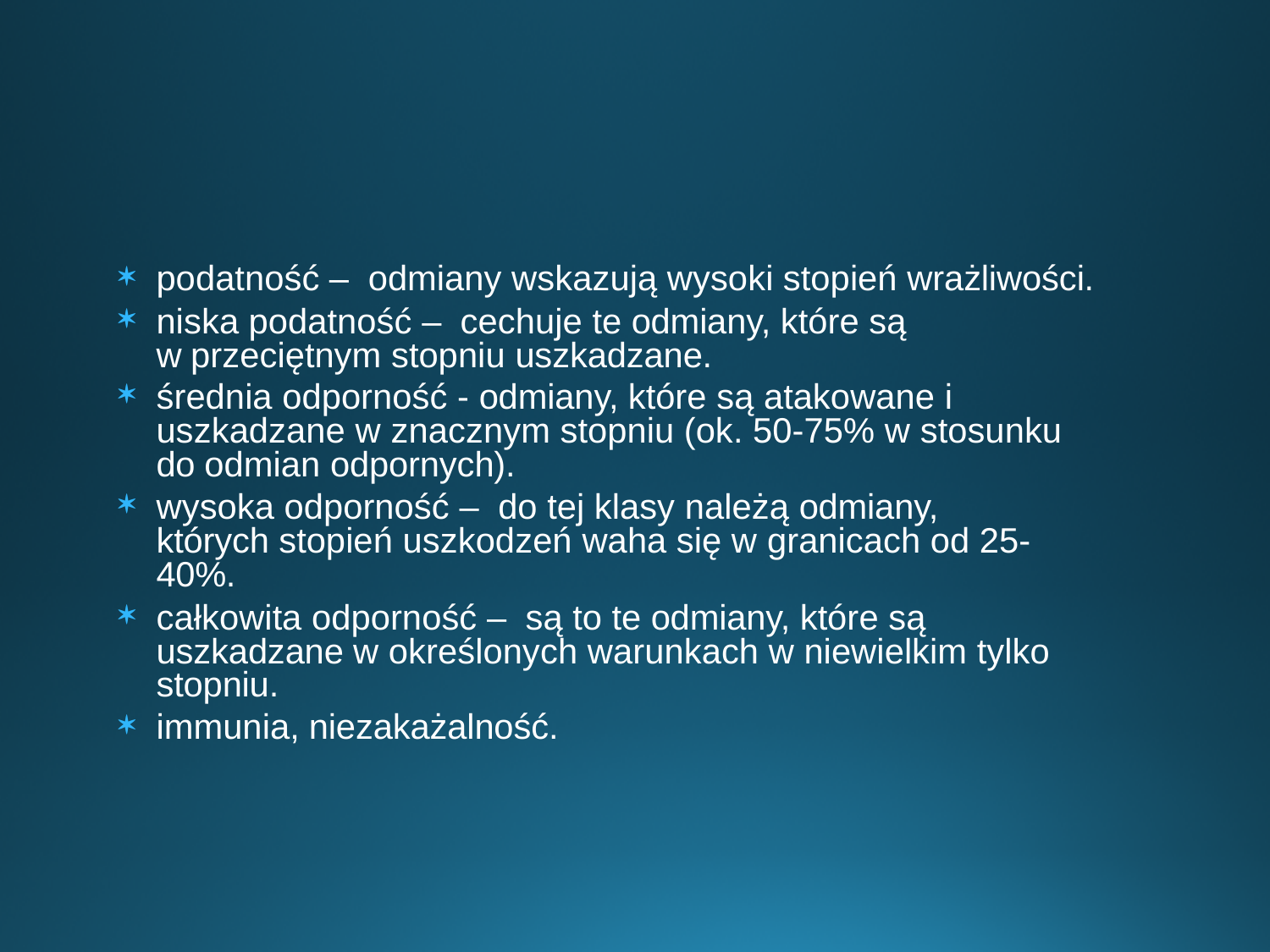

podatność – odmiany wskazują wysoki stopień wrażliwości.
niska podatność – cechuje te odmiany, które są w przeciętnym stopniu uszkadzane.
średnia odporność - odmiany, które są atakowane i uszkadzane w znacznym stopniu (ok. 50-75% w stosunku do odmian odpornych).
wysoka odporność – do tej klasy należą odmiany, których stopień uszkodzeń waha się w granicach od 25-40%.
całkowita odporność – są to te odmiany, które są uszkadzane w określonych warunkach w niewielkim tylko stopniu.
immunia, niezakażalność.